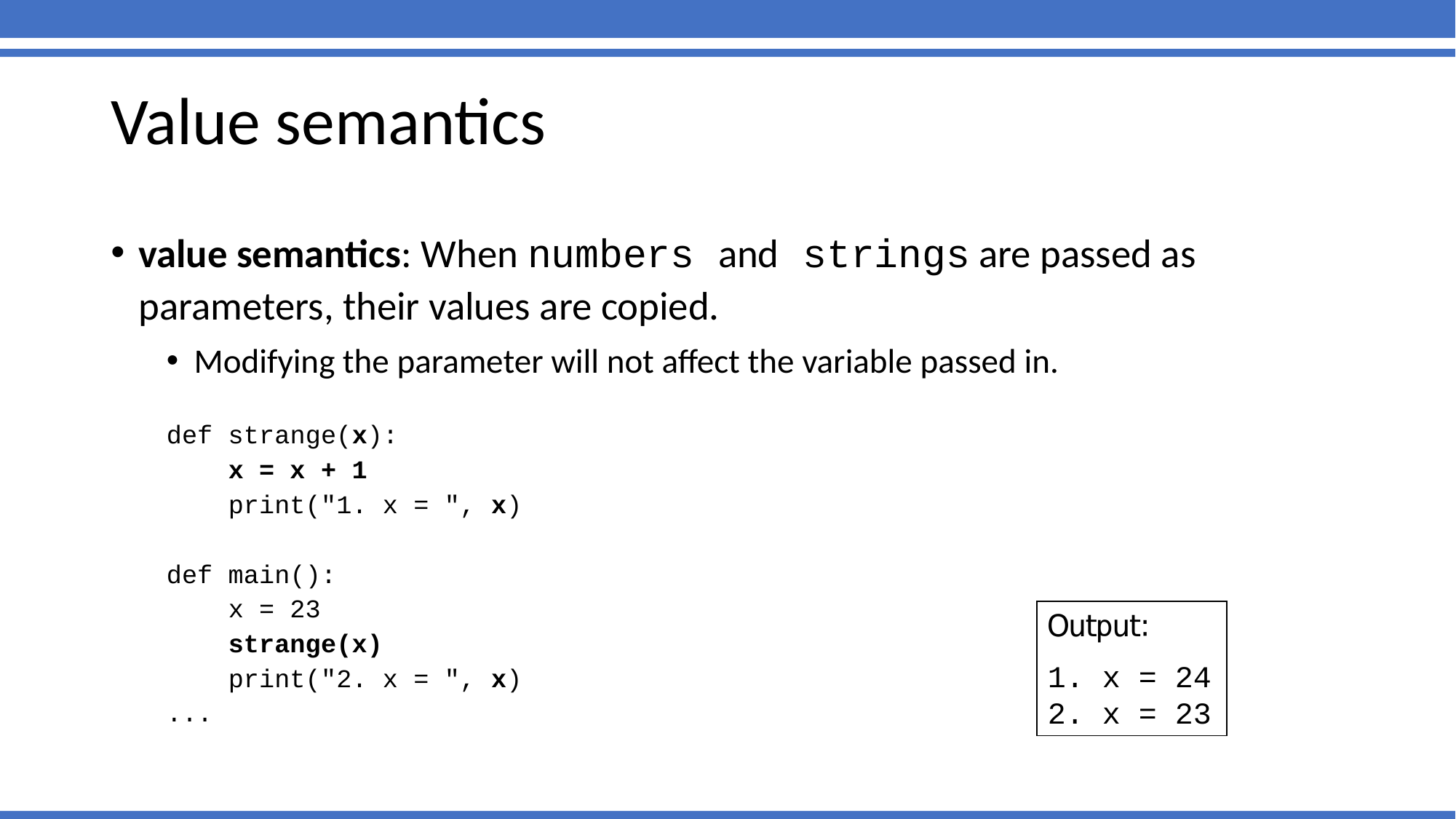

# Value semantics
value semantics: When numbers and strings are passed as parameters, their values are copied.
Modifying the parameter will not affect the variable passed in.

def strange(x):
    x = x + 1
    print("1. x = ", x)

def main():
    x = 23
    strange(x)
    print("2. x = ", x)
...

Output:

1. x = 24
2. x = 23